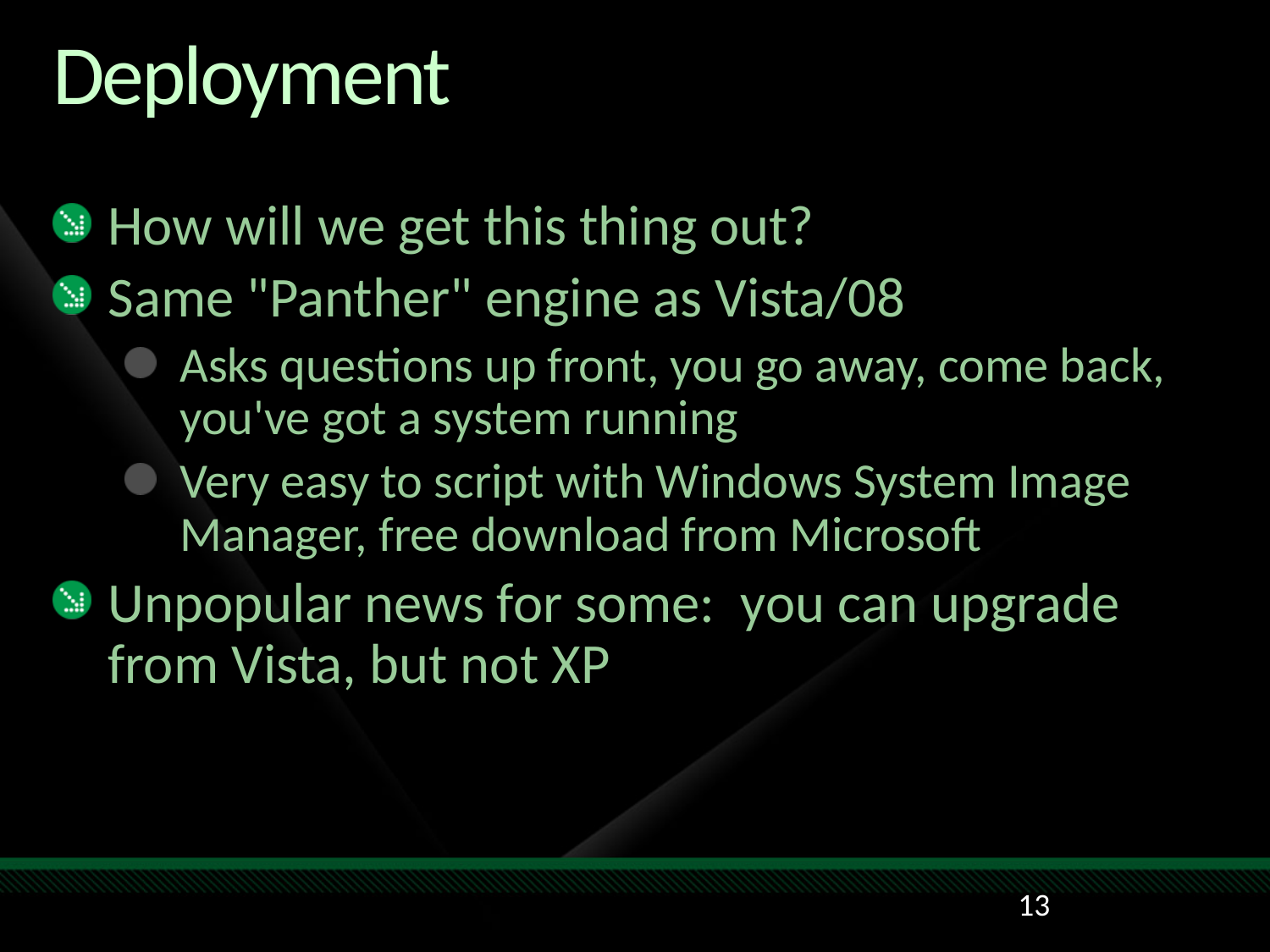

# Deployment
How will we get this thing out?
Same "Panther" engine as Vista/08
Asks questions up front, you go away, come back, you've got a system running
Very easy to script with Windows System Image Manager, free download from Microsoft
Unpopular news for some:  you can upgrade from Vista, but not XP
13